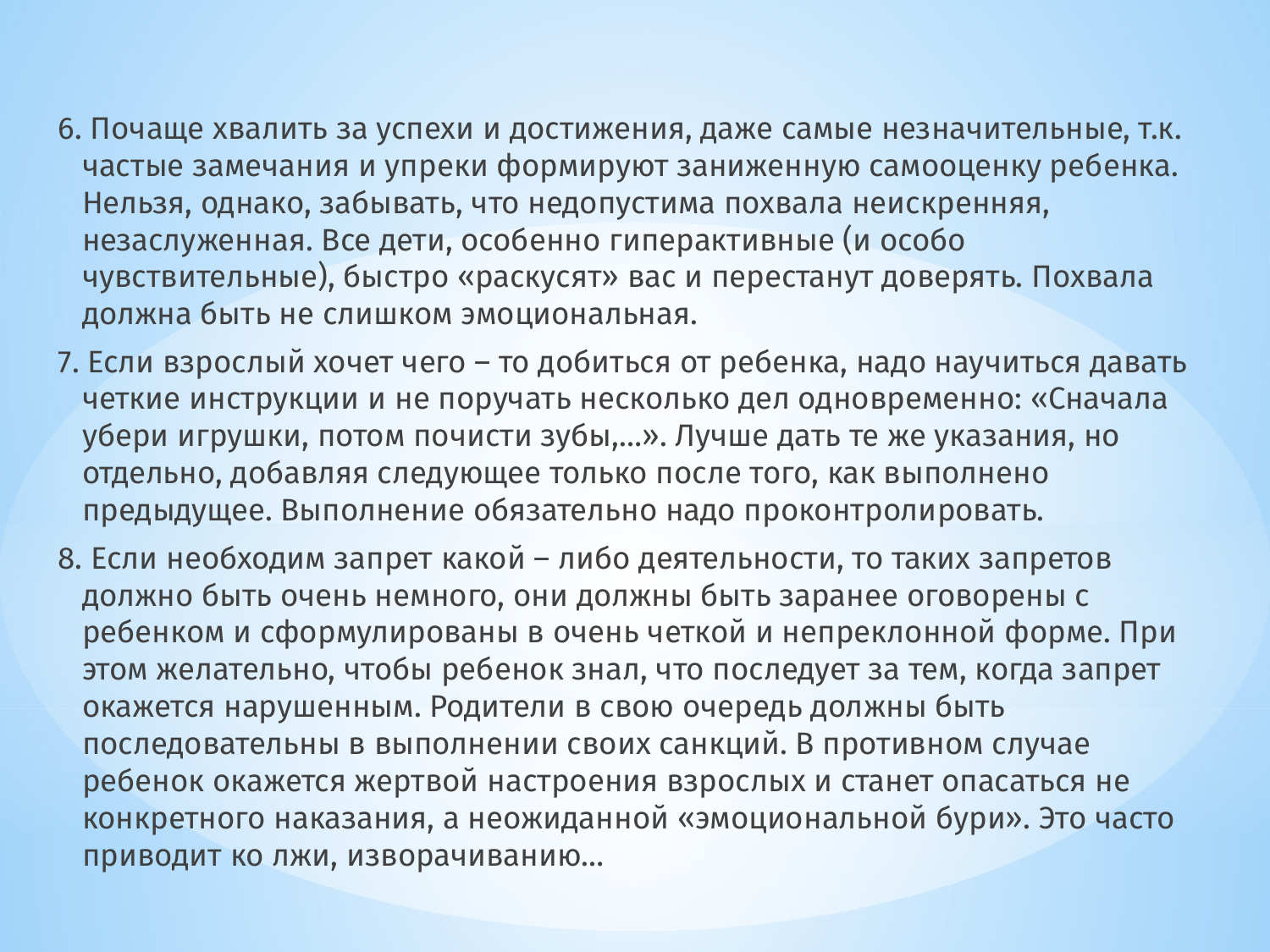

6. Почаще хвалить за успехи и достижения, даже самые незначительные, т.к. частые замечания и упреки формируют заниженную самооценку ребенка. Нельзя, однако, забывать, что недопустима похвала неискренняя, незаслуженная. Все дети, особенно гиперактивные (и особо чувствительные), быстро «раскусят» вас и перестанут доверять. Похвала должна быть не слишком эмоциональная.
7. Если взрослый хочет чего – то добиться от ребенка, надо научиться давать четкие инструкции и не поручать несколько дел одновременно: «Сначала убери игрушки, потом почисти зубы,…». Лучше дать те же указания, но отдельно, добавляя следующее только после того, как выполнено предыдущее. Выполнение обязательно надо проконтролировать.
8. Если необходим запрет какой – либо деятельности, то таких запретов должно быть очень немного, они должны быть заранее оговорены с ребенком и сформулированы в очень четкой и непреклонной форме. При этом желательно, чтобы ребенок знал, что последует за тем, когда запрет окажется нарушенным. Родители в свою очередь должны быть последовательны в выполнении своих санкций. В противном случае ребенок окажется жертвой настроения взрослых и станет опасаться не конкретного наказания, а неожиданной «эмоциональной бури». Это часто приводит ко лжи, изворачиванию…